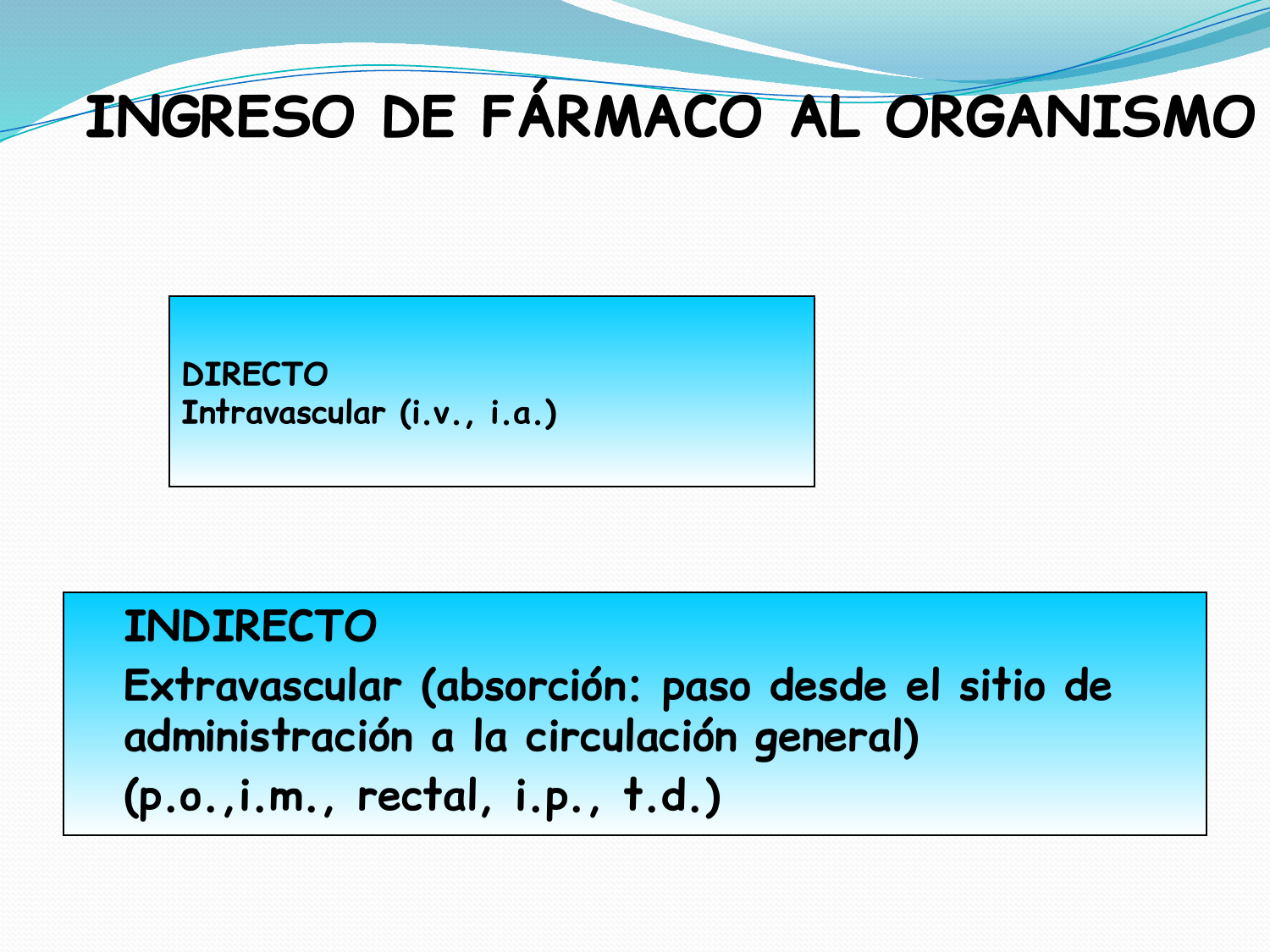

INGRESO DE FÁRMACO AL ORGANISMO
DIRECTO
Intravascular (i.v., i.a.)
INDIRECTO
Extravascular (absorción: paso desde el sitio de administración a la circulación general)
(p.o.,i.m., rectal, i.p., t.d.)